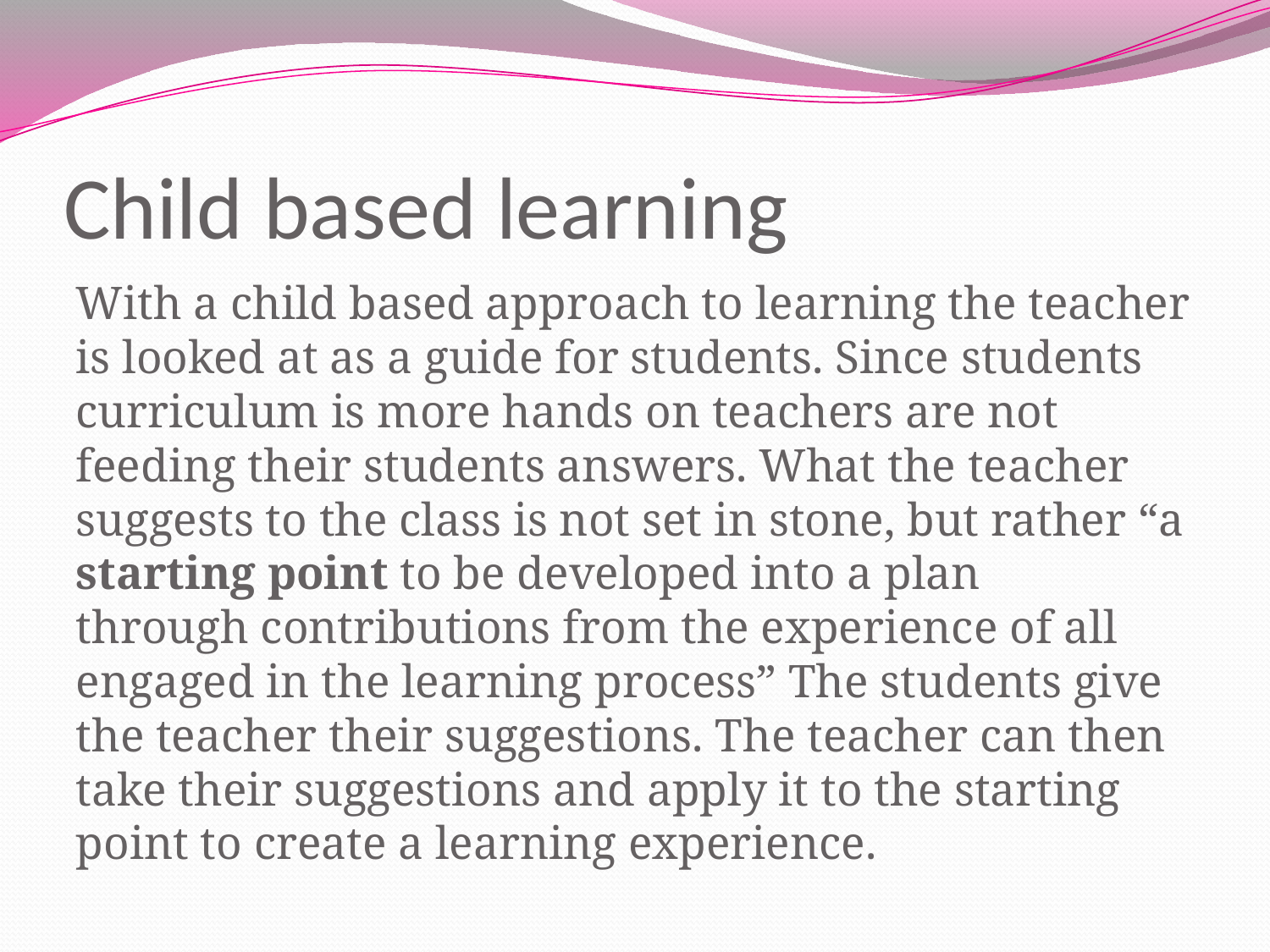

# Child based learning
With a child based approach to learning the teacher is looked at as a guide for students. Since students curriculum is more hands on teachers are not feeding their students answers. What the teacher suggests to the class is not set in stone, but rather “a starting point to be developed into a plan through contributions from the experience of all engaged in the learning process” The students give the teacher their suggestions. The teacher can then take their suggestions and apply it to the starting point to create a learning experience.